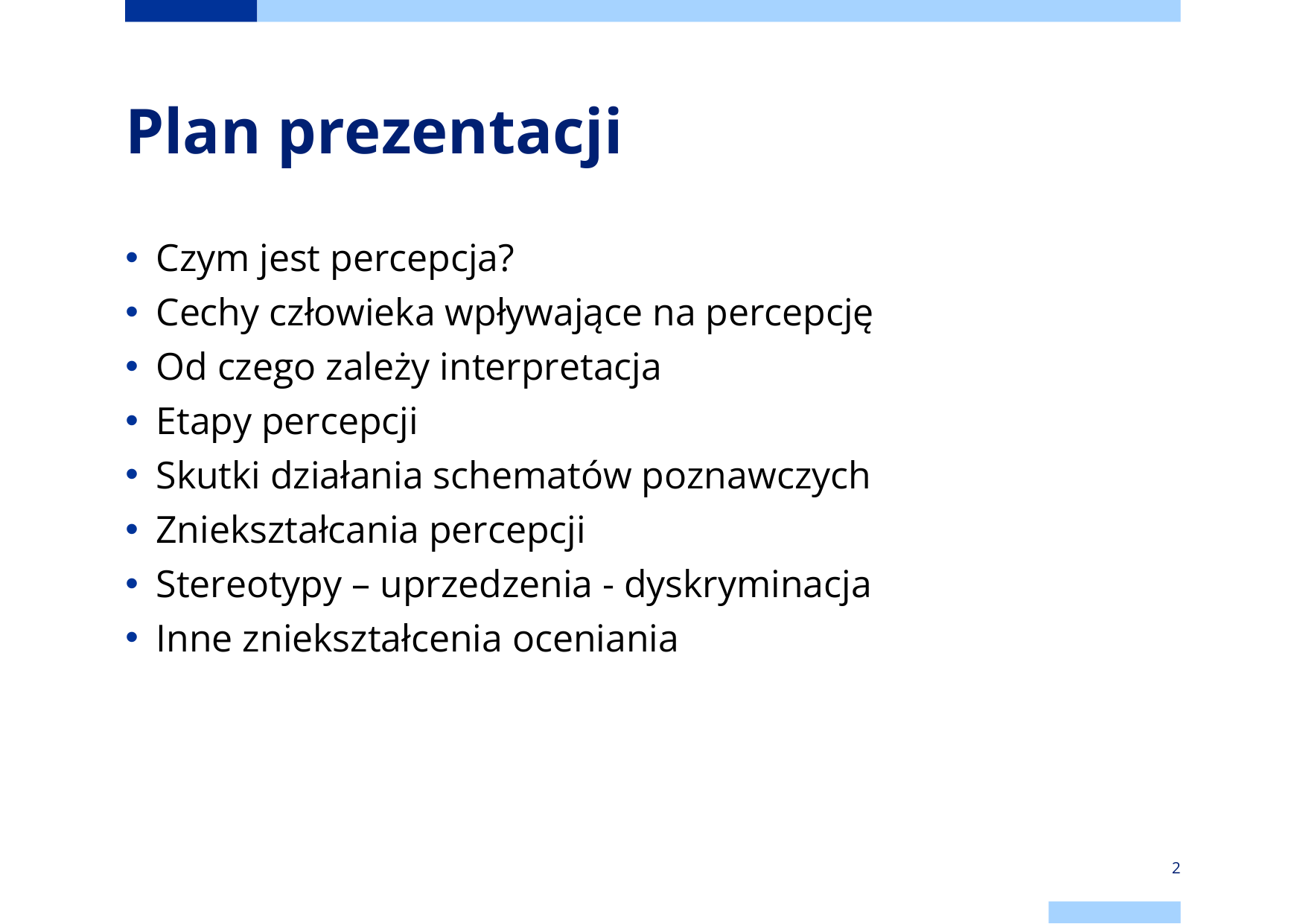

# Plan prezentacji
Czym jest percepcja?
Cechy człowieka wpływające na percepcję
Od czego zależy interpretacja
Etapy percepcji
Skutki działania schematów poznawczych
Zniekształcania percepcji
Stereotypy – uprzedzenia - dyskryminacja
Inne zniekształcenia oceniania
2